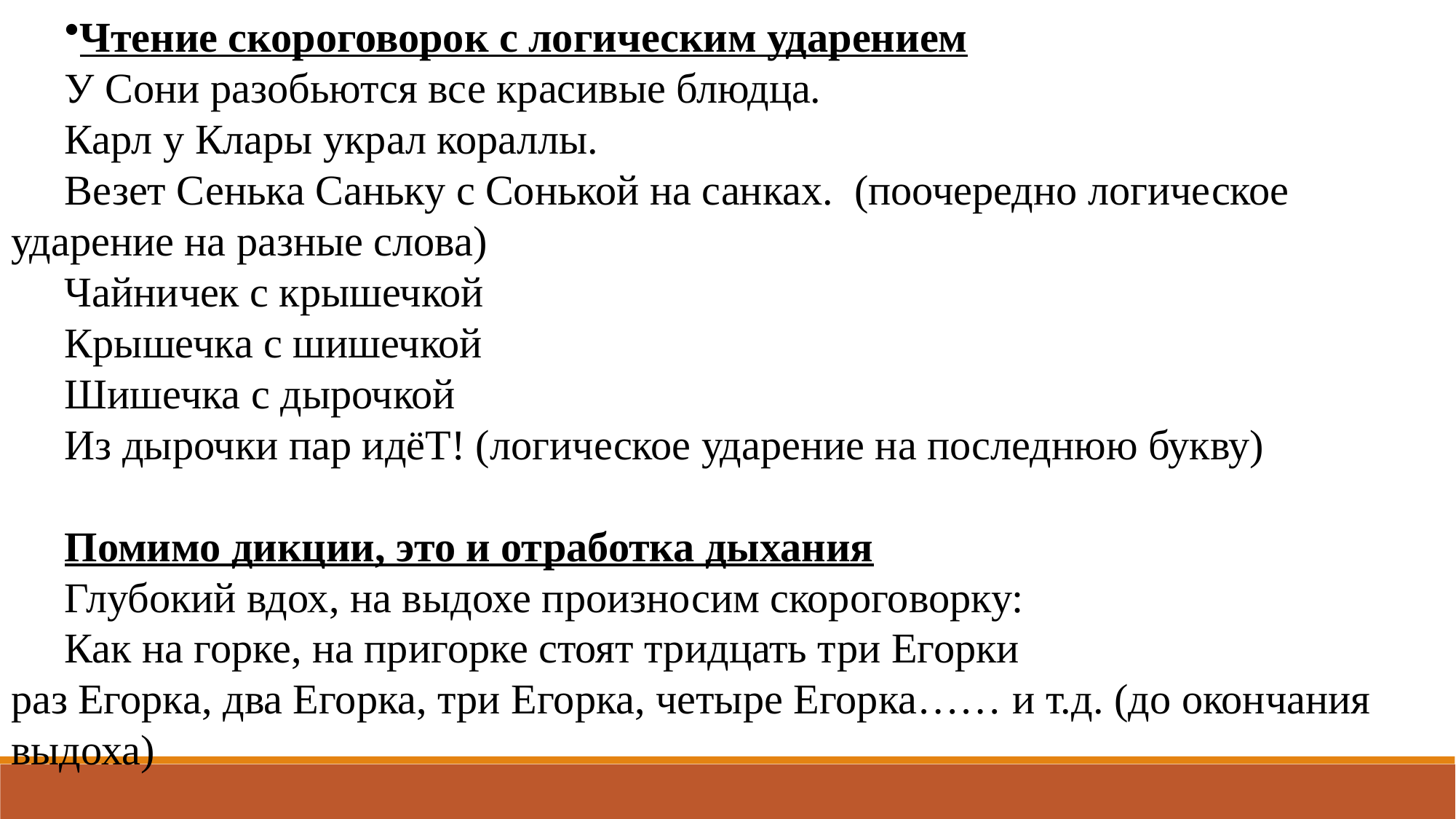

Чтение скороговорок с логическим ударением
У Сони разобьются все красивые блюдца.
Карл у Клары украл кораллы.
Везет Сенька Саньку с Сонькой на санках.  (поочередно логическое ударение на разные слова)
Чайничек с крышечкой
Крышечка с шишечкой
Шишечка с дырочкой
Из дырочки пар идёТ! (логическое ударение на последнюю букву)

Помимо дикции, это и отработка дыхания
Глубокий вдох, на выдохе произносим скороговорку:
Как на горке, на пригорке стоят тридцать три Егорки
раз Егорка, два Егорка, три Егорка, четыре Егорка…… и т.д. (до окончания выдоха)